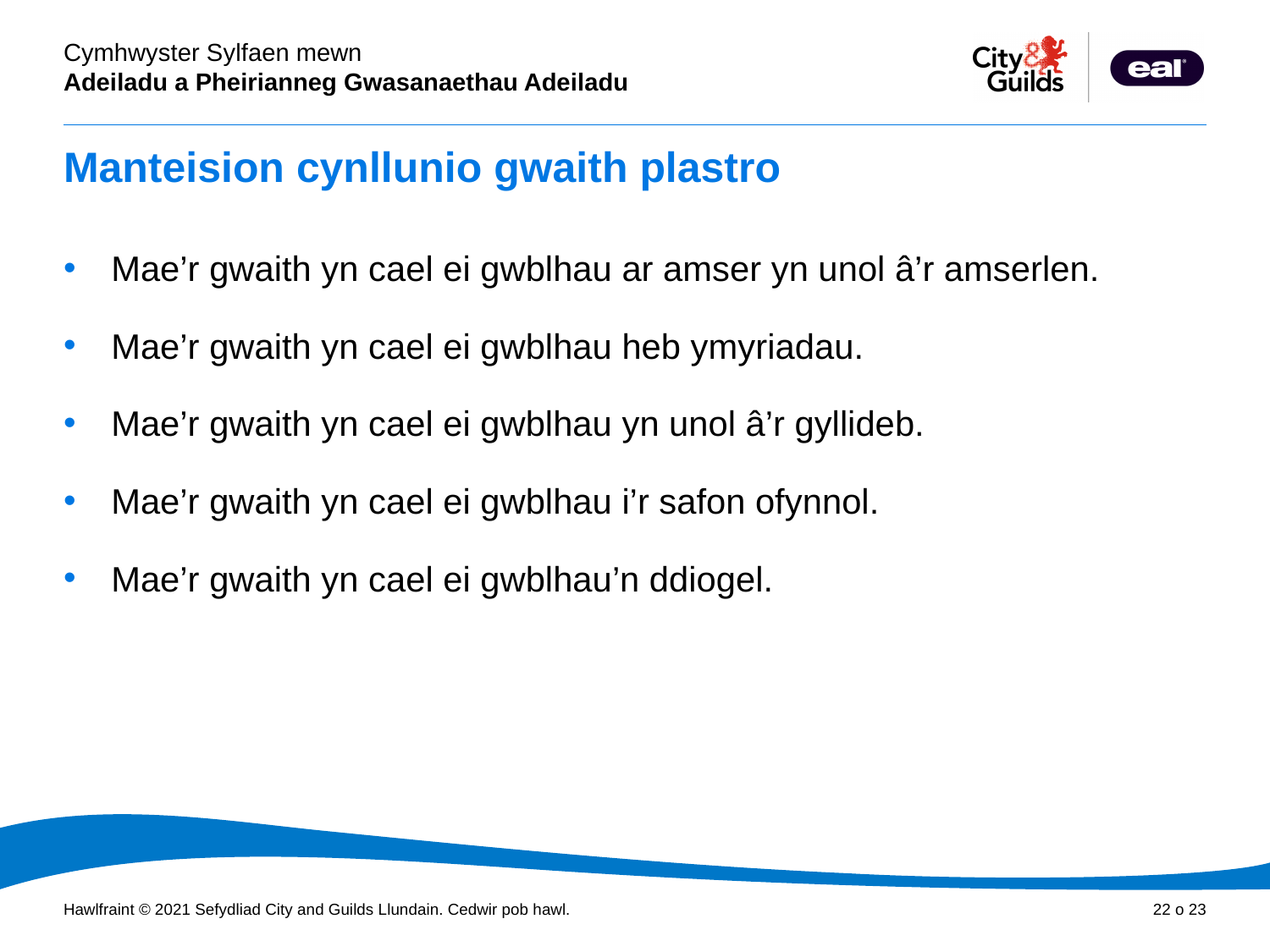

# Manteision cynllunio gwaith plastro
Mae’r gwaith yn cael ei gwblhau ar amser yn unol â’r amserlen.
Mae’r gwaith yn cael ei gwblhau heb ymyriadau.
Mae’r gwaith yn cael ei gwblhau yn unol â’r gyllideb.
Mae’r gwaith yn cael ei gwblhau i’r safon ofynnol.
Mae’r gwaith yn cael ei gwblhau’n ddiogel.